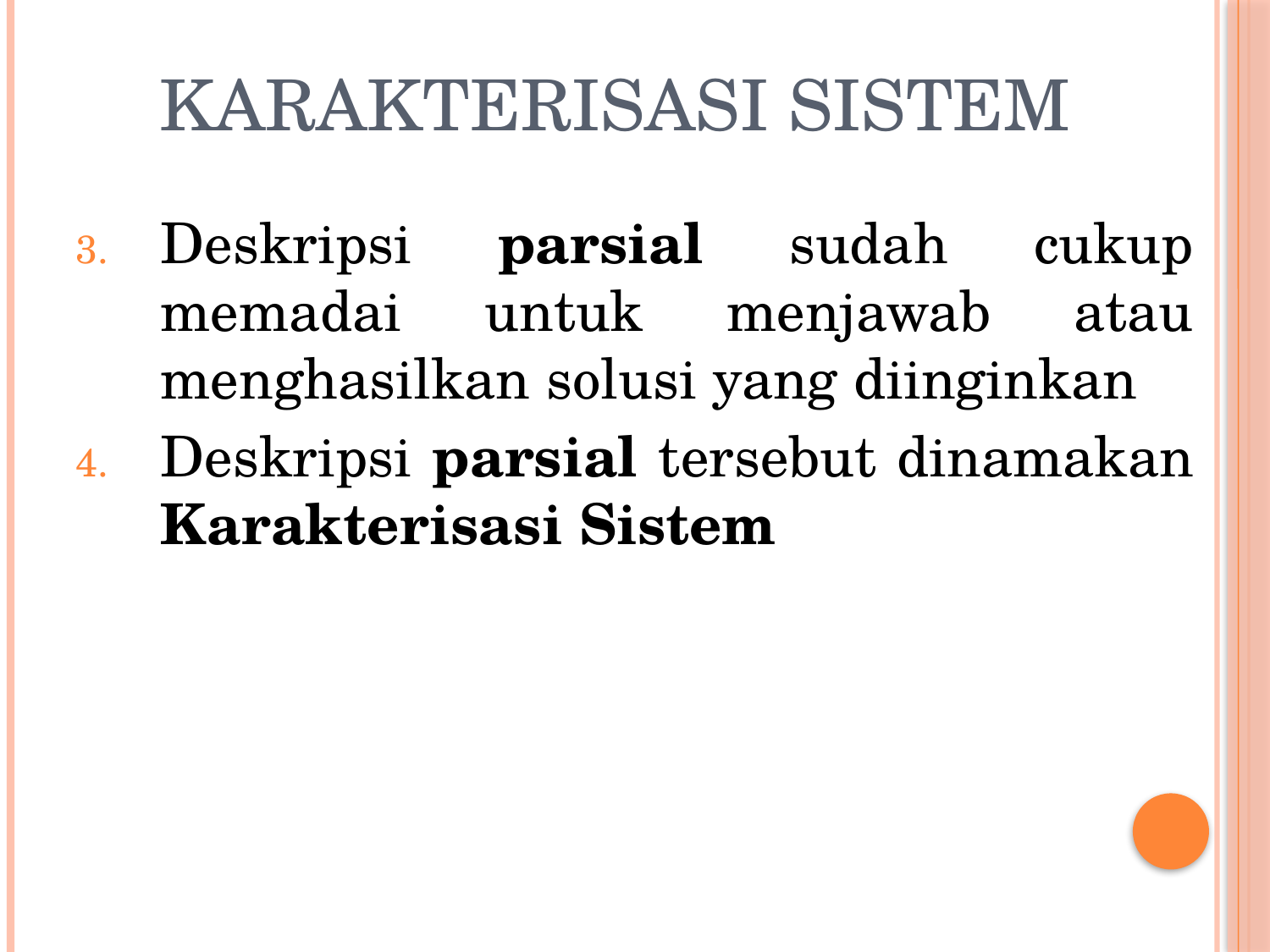

# Karakterisasi Sistem
Deskripsi parsial sudah cukup memadai untuk menjawab atau menghasilkan solusi yang diinginkan
Deskripsi parsial tersebut dinamakan Karakterisasi Sistem